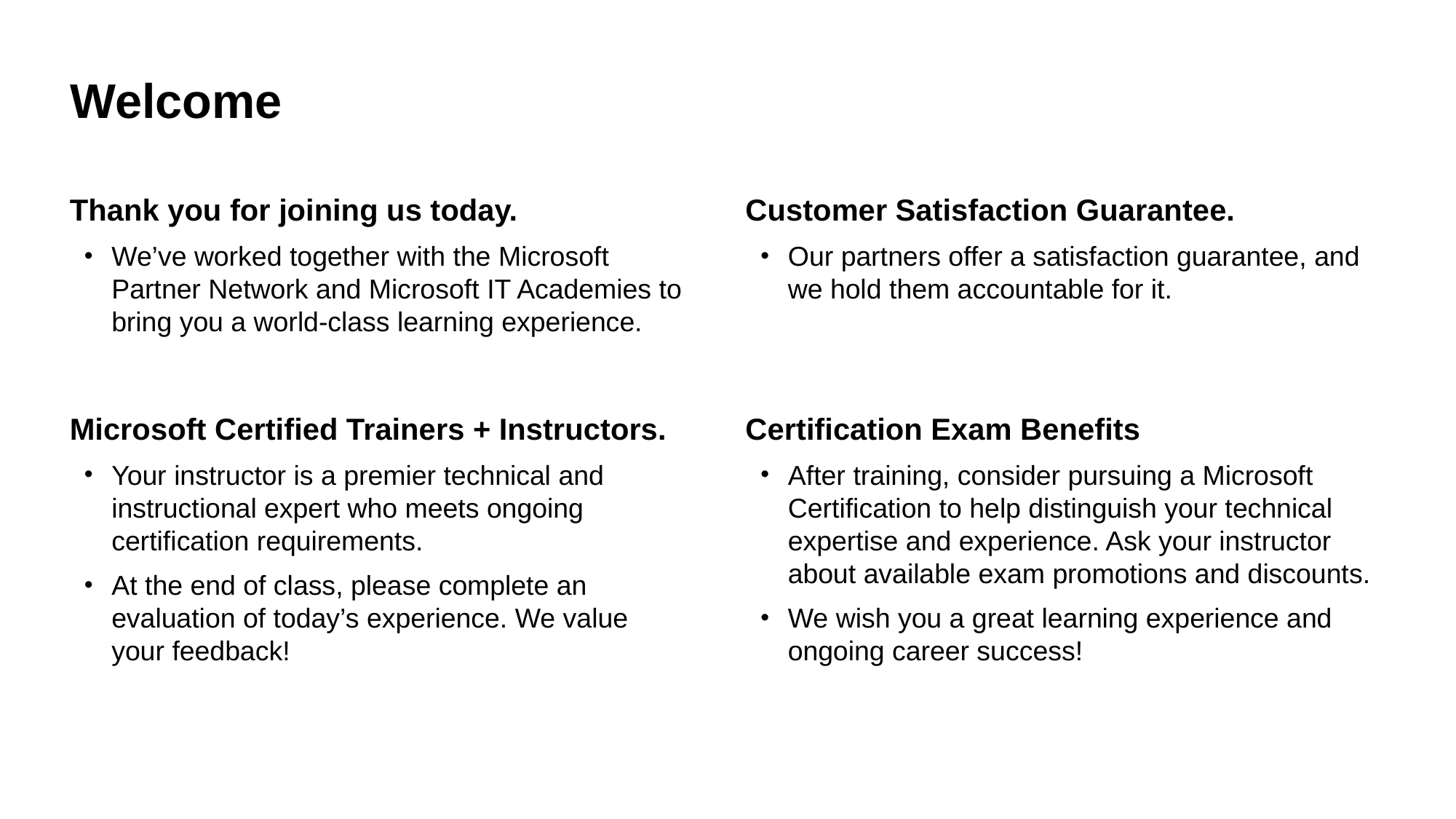

# Welcome
Thank you for joining us today.
Customer Satisfaction Guarantee.
We’ve worked together with the Microsoft Partner Network and Microsoft IT Academies to bring you a world-class learning experience.
Our partners offer a satisfaction guarantee, and we hold them accountable for it.
Microsoft Certified Trainers + Instructors.
Certification Exam Benefits
Your instructor is a premier technical and instructional expert who meets ongoing certification requirements.
At the end of class, please complete an evaluation of today’s experience. We value
your feedback!
After training, consider pursuing a Microsoft Certification to help distinguish your technical expertise and experience. Ask your instructor about available exam promotions and discounts.
We wish you a great learning experience and ongoing career success!